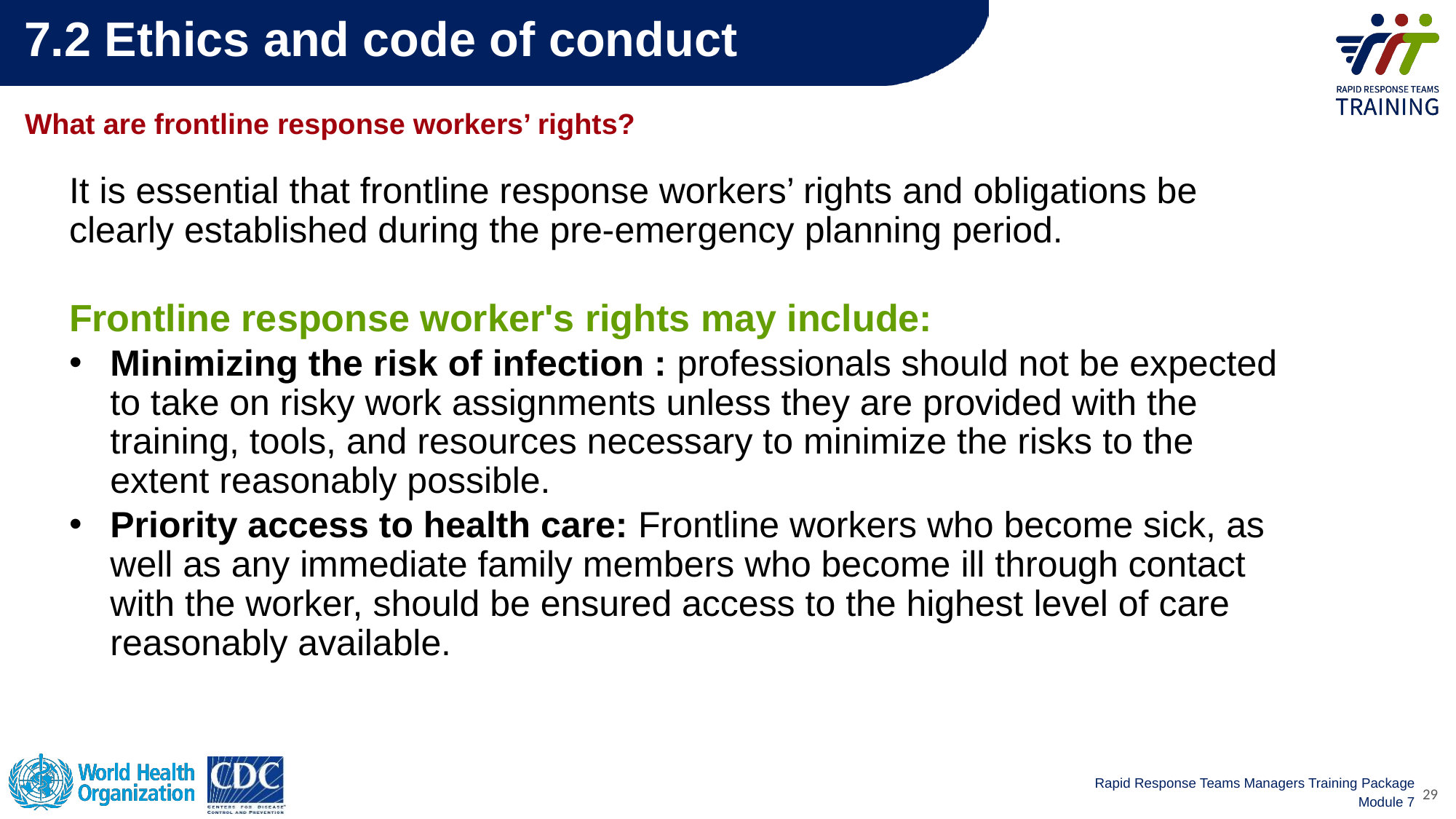

7.2 Ethics and code of conduct
# What are frontline response workers’ rights?
It is essential that frontline response workers’ rights and obligations be clearly established during the pre-emergency planning period.

Frontline response worker's rights may include:
Minimizing the risk of infection : professionals should not be expected to take on risky work assignments unless they are provided with the training, tools, and resources necessary to minimize the risks to the extent reasonably possible.
Priority access to health care: Frontline workers who become sick, as well as any immediate family members who become ill through contact with the worker, should be ensured access to the highest level of care reasonably available.

29